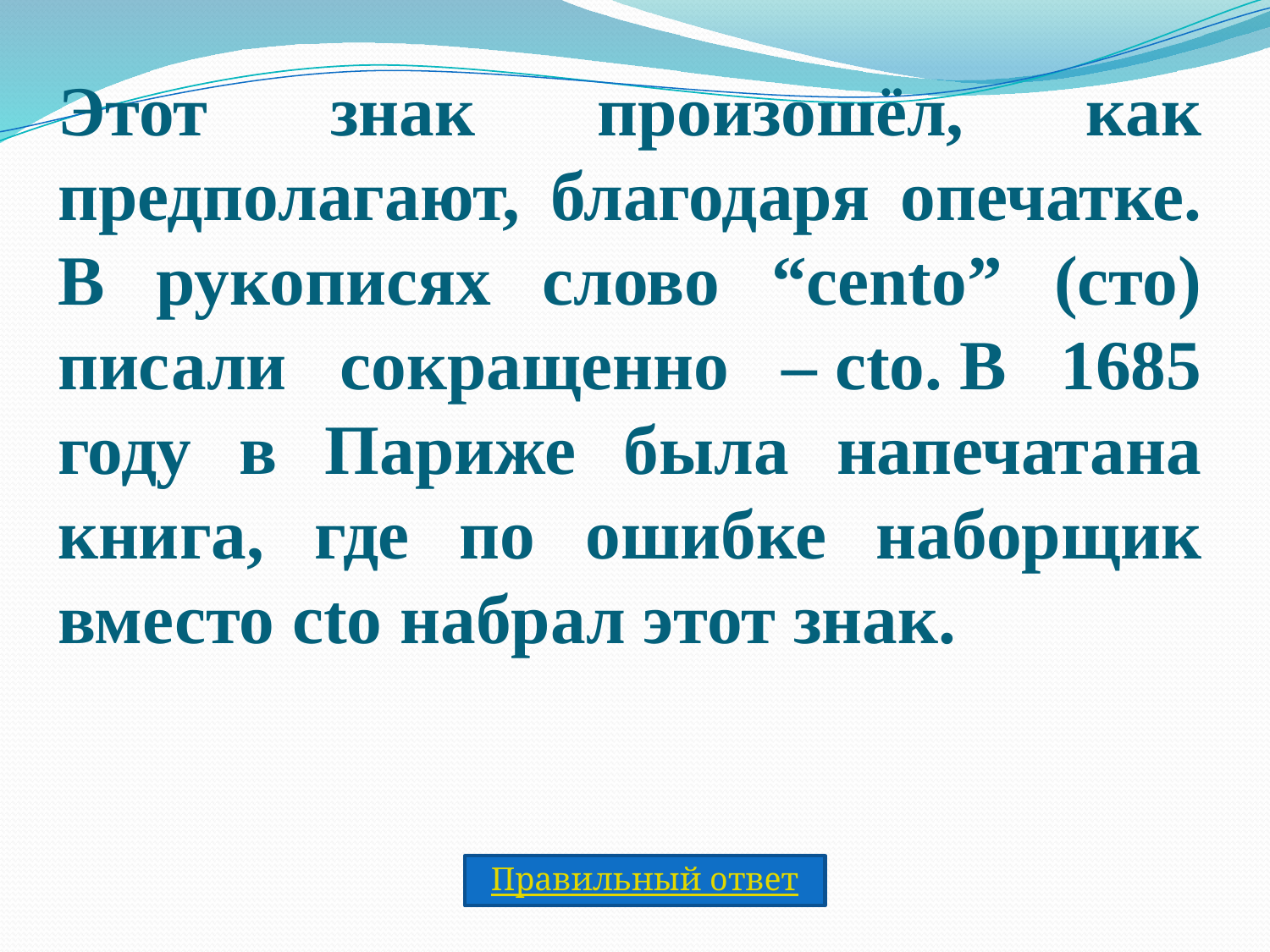

Этот знак произошёл, как предполагают, благодаря опечатке. В рукописях слово “cento” (сто) писали сокращенно – cto. В 1685 году в Париже была напечатана книга, где по ошибке наборщик вместо cto набрал этот знак.
Правильный ответ